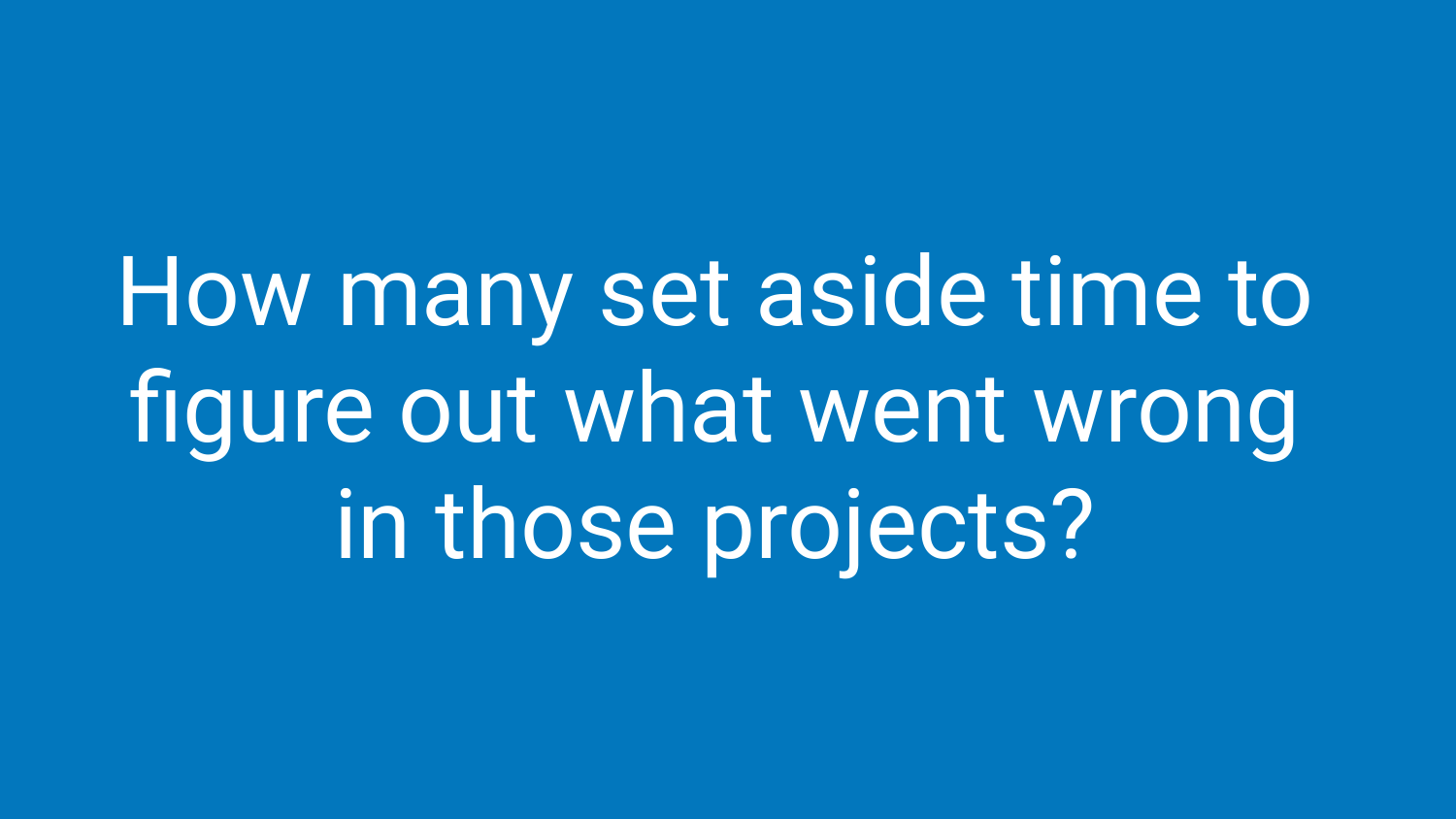

# How many set aside time to figure out what went wrong in those projects?